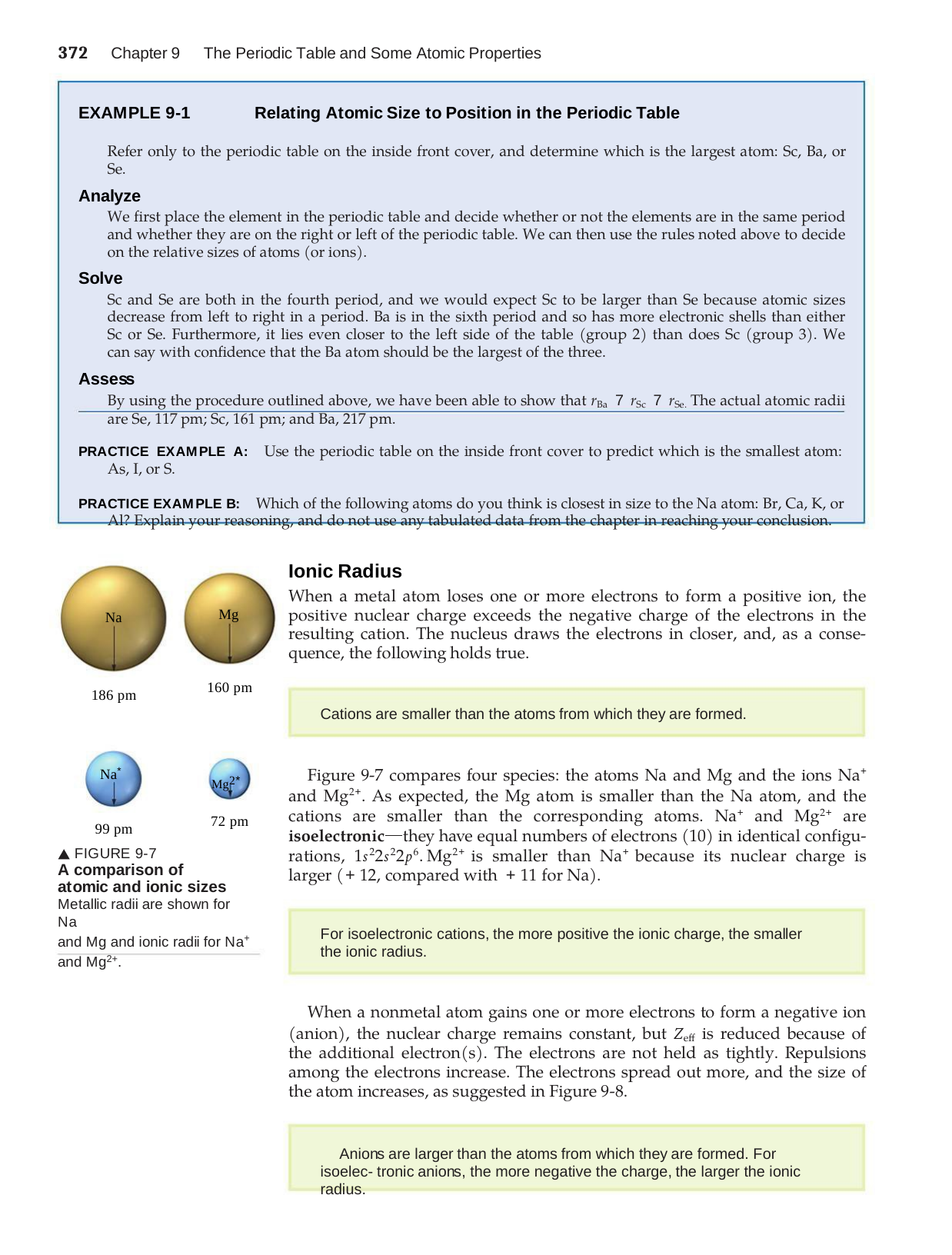

372	Chapter 9	The Periodic Table and Some Atomic Properties

EXAMPLE 9-1	Relating Atomic Size to Position in the Periodic Table

Refer only to the periodic table on the inside front cover, and determine which is the largest atom: Sc, Ba, or Se.
Analyze
We first place the element in the periodic table and decide whether or not the elements are in the same period and whether they are on the right or left of the periodic table. We can then use the rules noted above to decide on the relative sizes of atoms (or ions).
Solve
Sc and Se are both in the fourth period, and we would expect Sc to be larger than Se because atomic sizes decrease from left to right in a period. Ba is in the sixth period and so has more electronic shells than either Sc or Se. Furthermore, it lies even closer to the left side of the table (group 2) than does Sc (group 3). We can say with confidence that the Ba atom should be the largest of the three.
Assess
By using the procedure outlined above, we have been able to show that rBa  7 rSc  7 rSe. The actual atomic radii are Se, 117 pm; Sc, 161 pm; and Ba, 217 pm.

PRACTICE  EXAMPLE  A:    Use the periodic table on the inside front cover to predict which is the smallest atom: As, I, or S.

PRACTICE EXAMPLE B:    Which of the following atoms do you think is closest in size to the Na atom: Br, Ca, K, or Al? Explain your reasoning, and do not use any tabulated data from the chapter in reaching your conclusion.
Ionic Radius
When a metal atom loses one or more electrons to form a positive ion, the positive nuclear charge exceeds the negative charge of the electrons in the resulting cation. The nucleus draws the electrons in closer, and, as a conse- quence, the following holds true.
Mg
Na
160 pm
186 pm
Cations are smaller than the atoms from which they are formed.
Na*
Mg2*
Figure 9-7 compares four species: the atoms Na and Mg and the ions Na+ and Mg2+. As expected, the Mg atom is smaller than the Na atom, and the cations  are  smaller  than  the  corresponding  atoms.  Na+   and  Mg2+   are isoelectronic    they have equal numbers of electrons (10) in identical configu- rations,  1s22s22p6. Mg2+  is  smaller  than  Na+  because  its  nuclear  charge  is larger (+ 12, compared with  + 11 for Na).
72 pm
99 pm

 FIGURE 9-7
A comparison of atomic and ionic sizes
Metallic radii are shown for Na
and Mg and ionic radii for Na+ and Mg2+.

For isoelectronic cations, the more positive the ionic charge, the smaller the ionic radius.
When a nonmetal atom gains one or more electrons to form a negative ion (anion), the nuclear charge remains constant, but Zeff is reduced because of the additional electron(s). The electrons are not held as tightly. Repulsions among the electrons increase. The electrons spread out more, and the size of the atom increases, as suggested in Figure 9-8.

Anions are larger than the atoms from which they are formed. For isoelec- tronic anions, the more negative the charge, the larger the ionic radius.